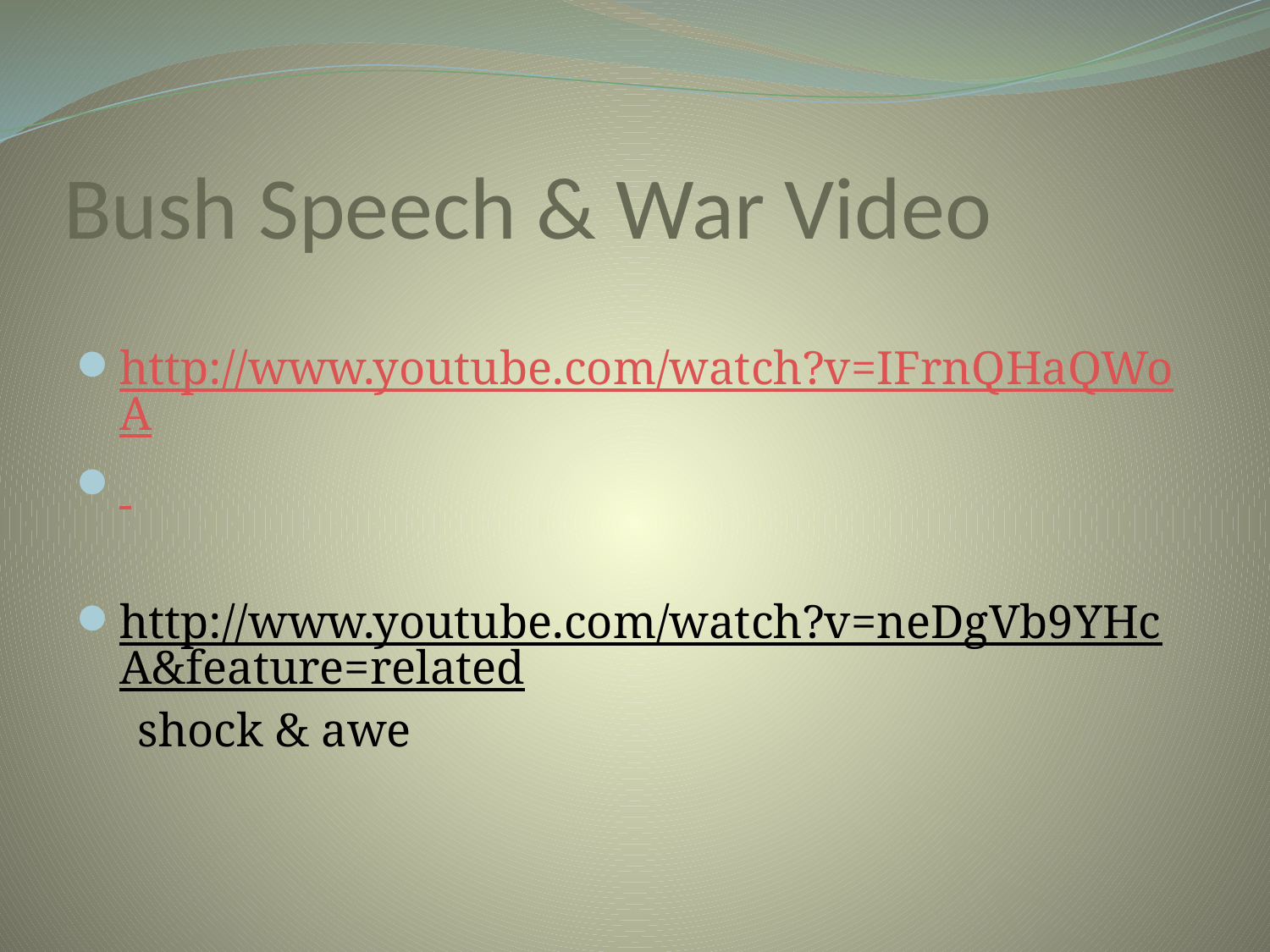

# Bush Speech & War Video

http://www.youtube.com/watch?v=IFrnQHaQWoA

http://www.youtube.com/watch?v=neDgVb9YHcA&feature=related  shock & awe